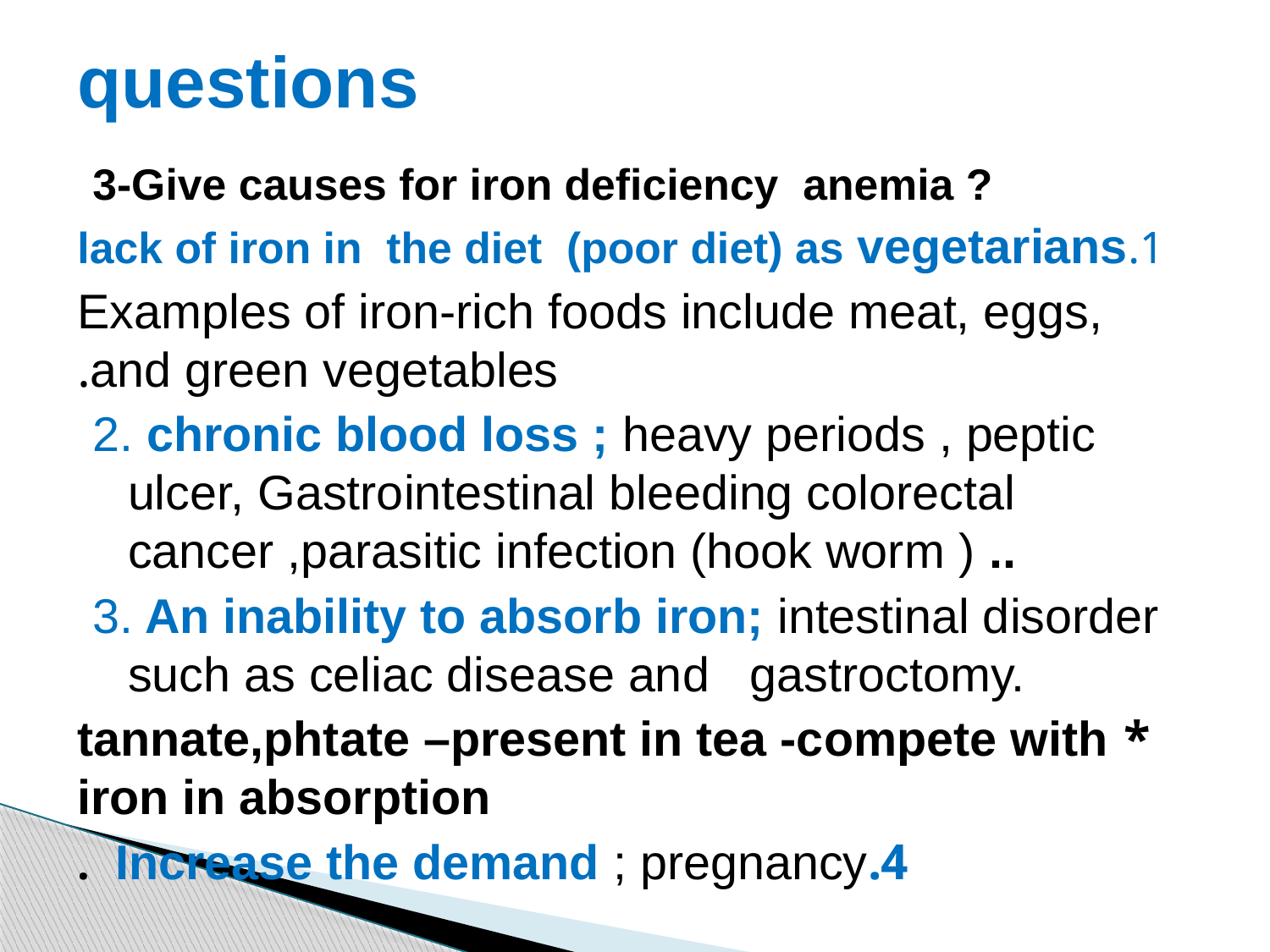

# questions

3-Give causes for iron deficiency  anemia ?
 1.lack of iron in  the diet  (poor diet) as vegetarians
Examples of iron-rich foods include meat, eggs, and green vegetables.
2. chronic blood loss ; heavy periods , peptic ulcer, Gastrointestinal bleeding colorectal cancer ,parasitic infection (hook worm ) ..
3. An inability to absorb iron; intestinal disorder such as celiac disease and   gastroctomy.
*tannate,phtate –present in tea -compete with  iron in absorption
      4.Increase the demand ; pregnancy  .